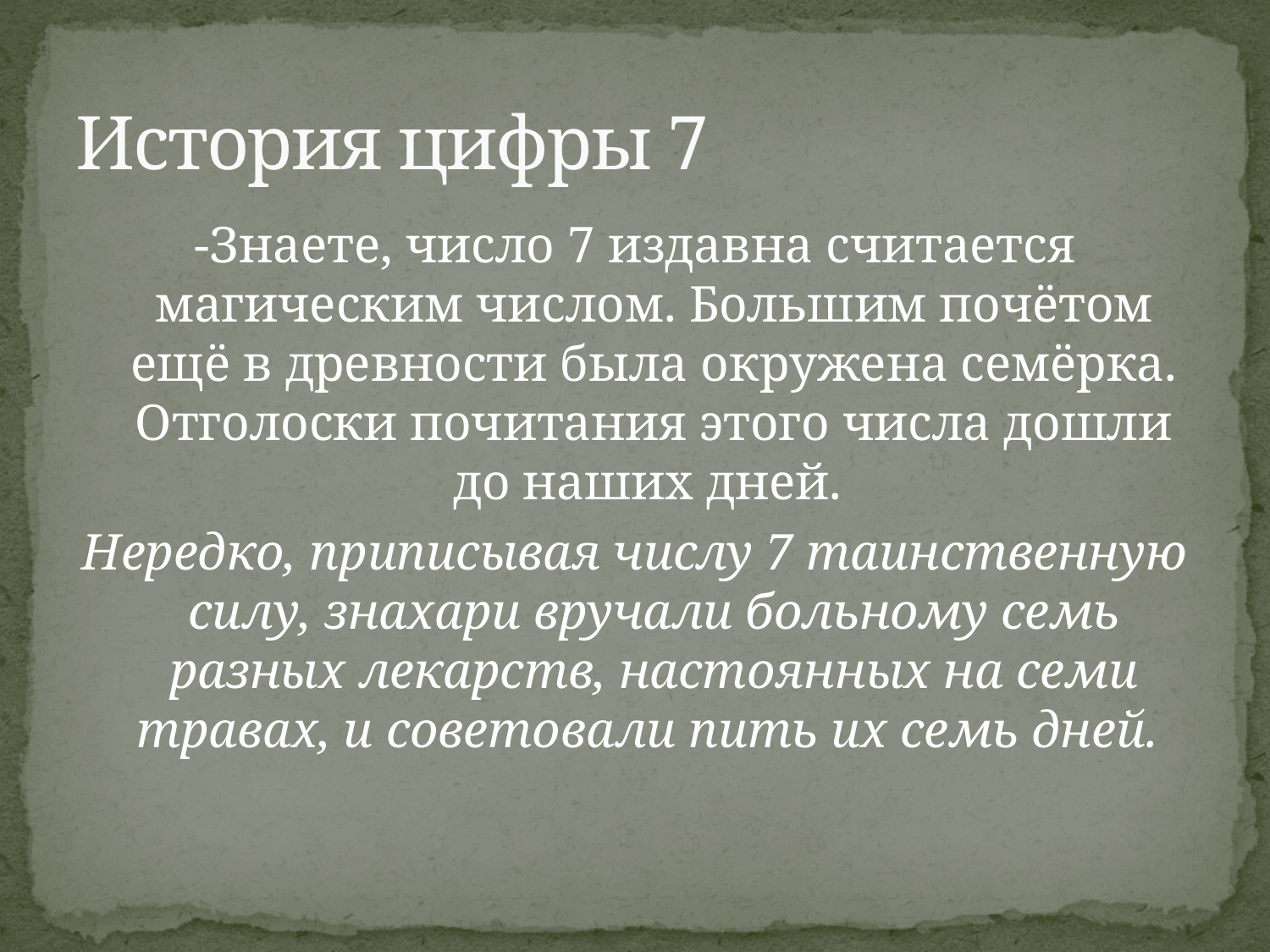

# История цифры 7
-Знаете, число 7 издавна считается магическим числом. Большим почётом ещё в древности была окружена семёрка. Отголоски почитания этого числа дошли до наших дней.
Нередко, приписывая числу 7 таинственную силу, знахари вручали больному семь разных лекарств, настоянных на семи травах, и советовали пить их семь дней.